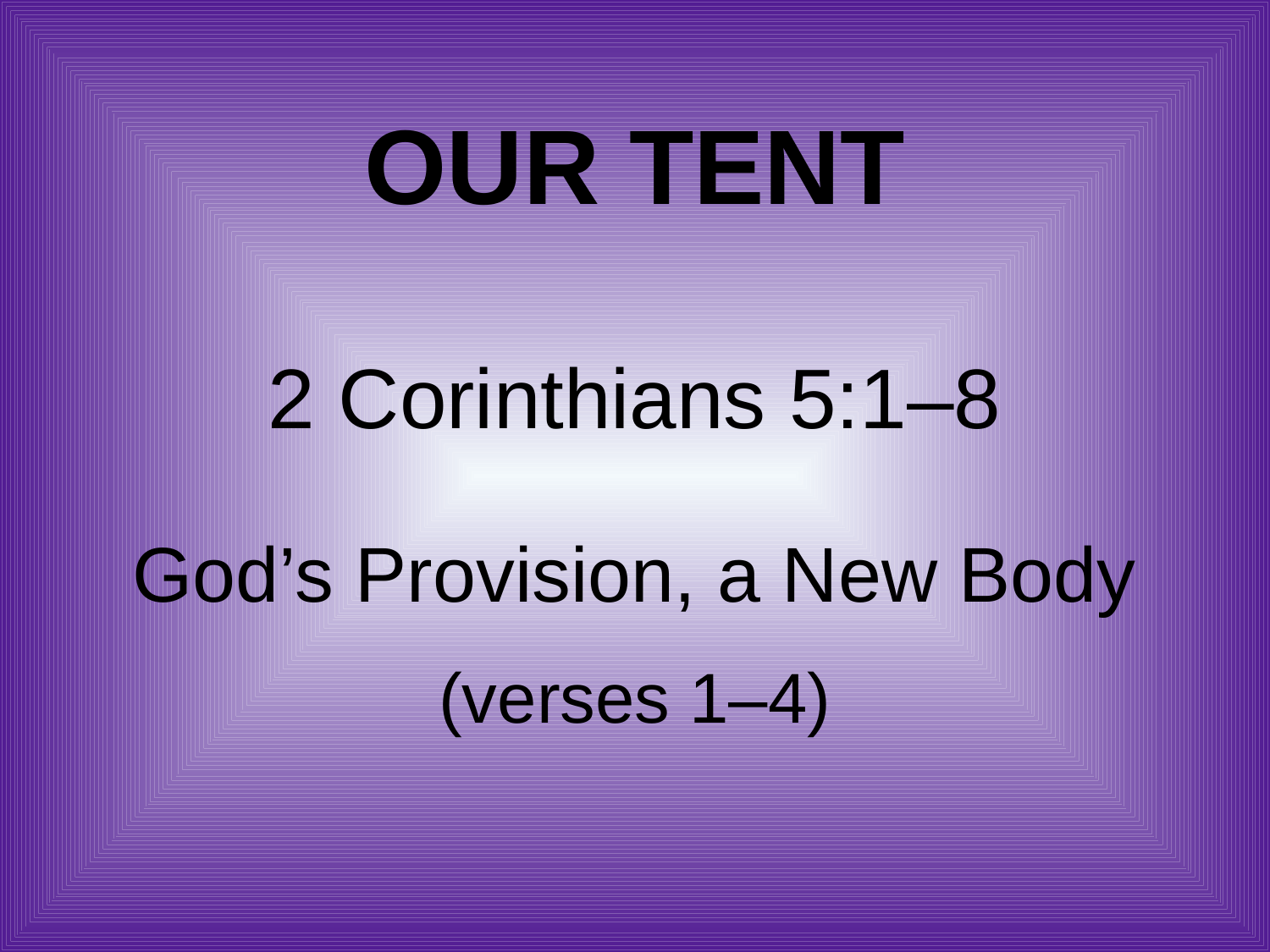

# Our Tent
2 Corinthians 5:1–8

God’s Provision, a New Body
(verses 1–4)